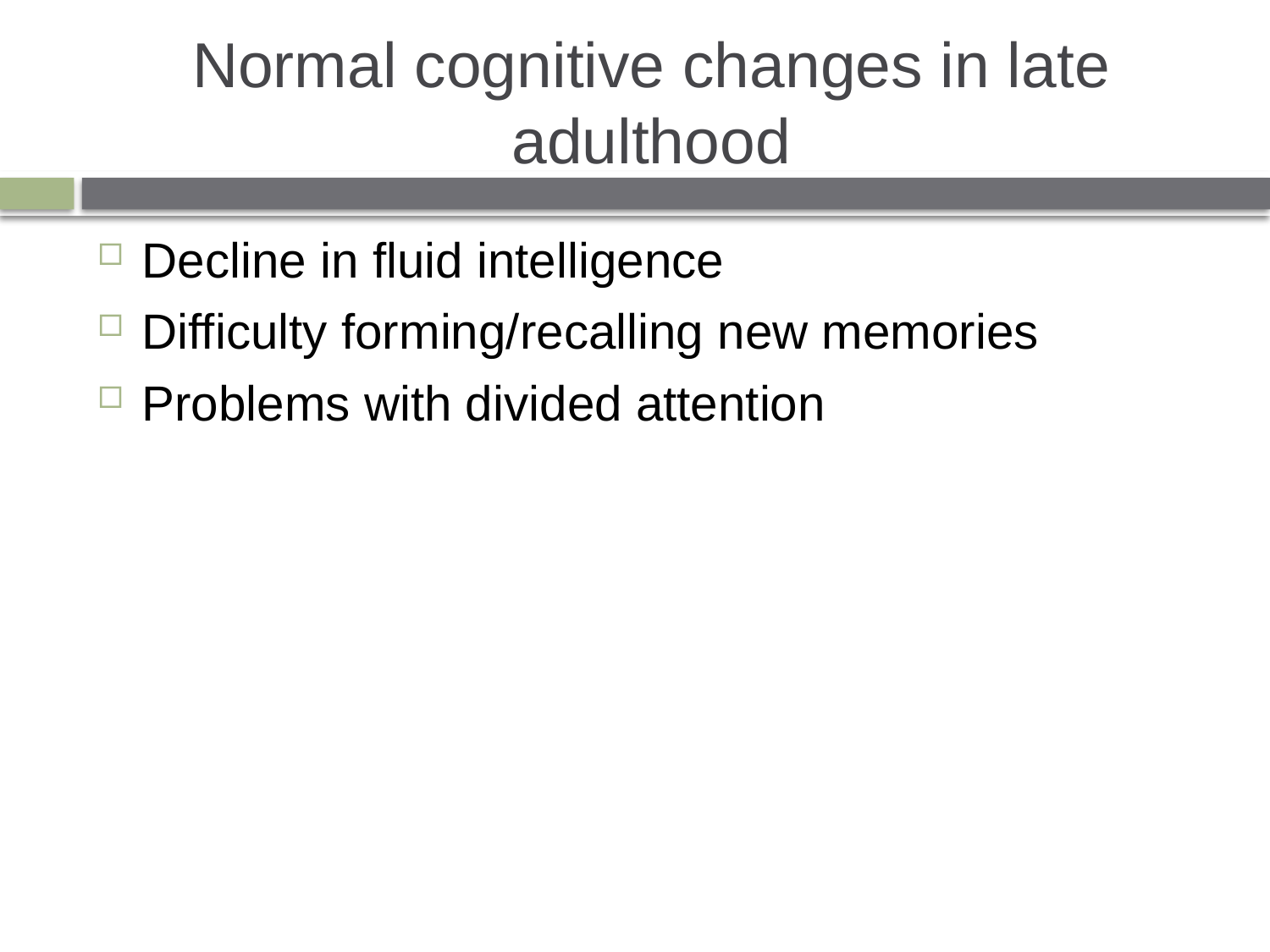

# Normal cognitive changes in late adulthood
Decline in fluid intelligence
Difficulty forming/recalling new memories
Problems with divided attention